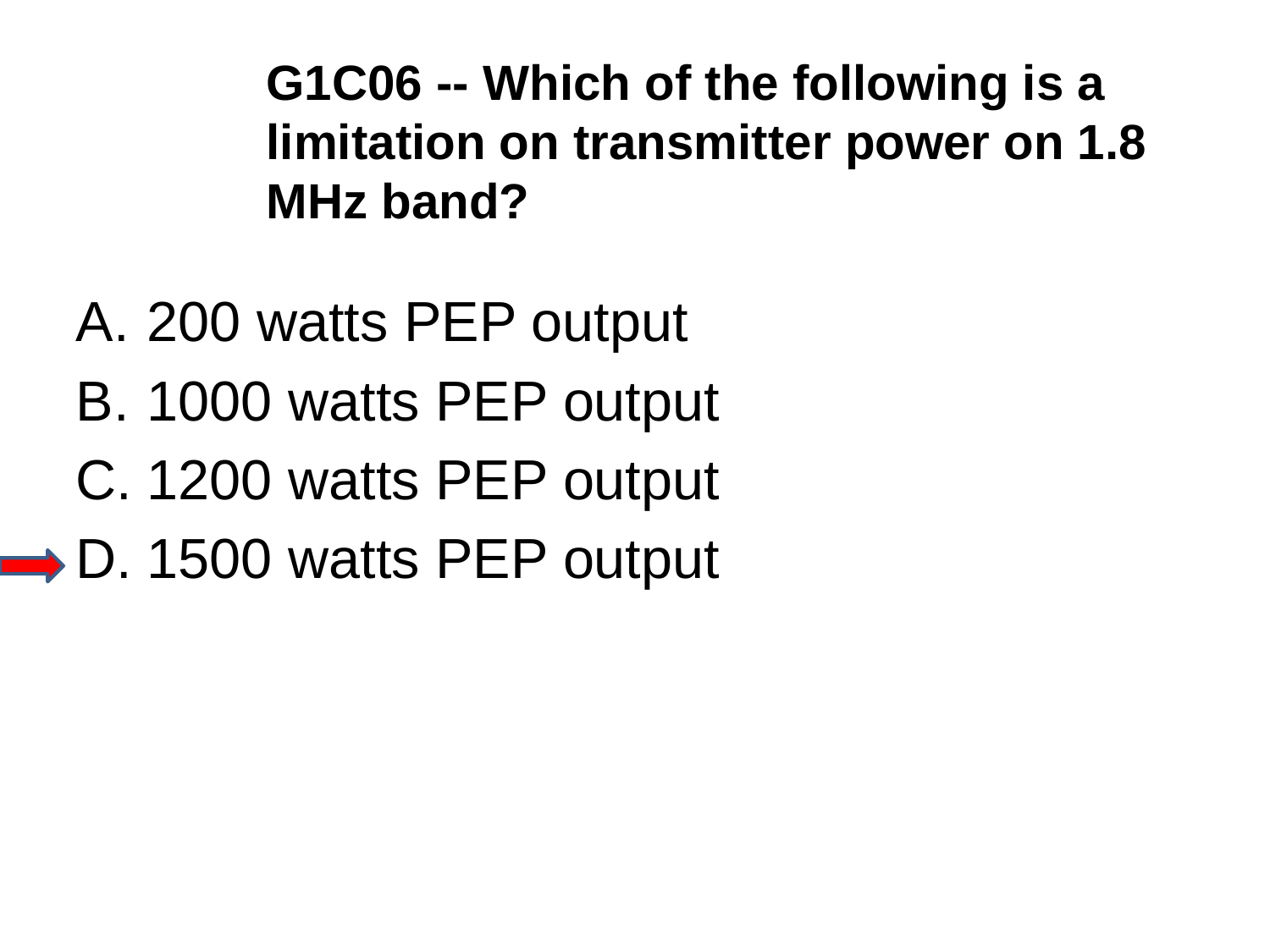

G1C06 -- Which of the following is a limitation on transmitter power on 1.8 MHz band?
A.	200 watts PEP output
B.	1000 watts PEP output
C.	1200 watts PEP output
D.	1500 watts PEP output